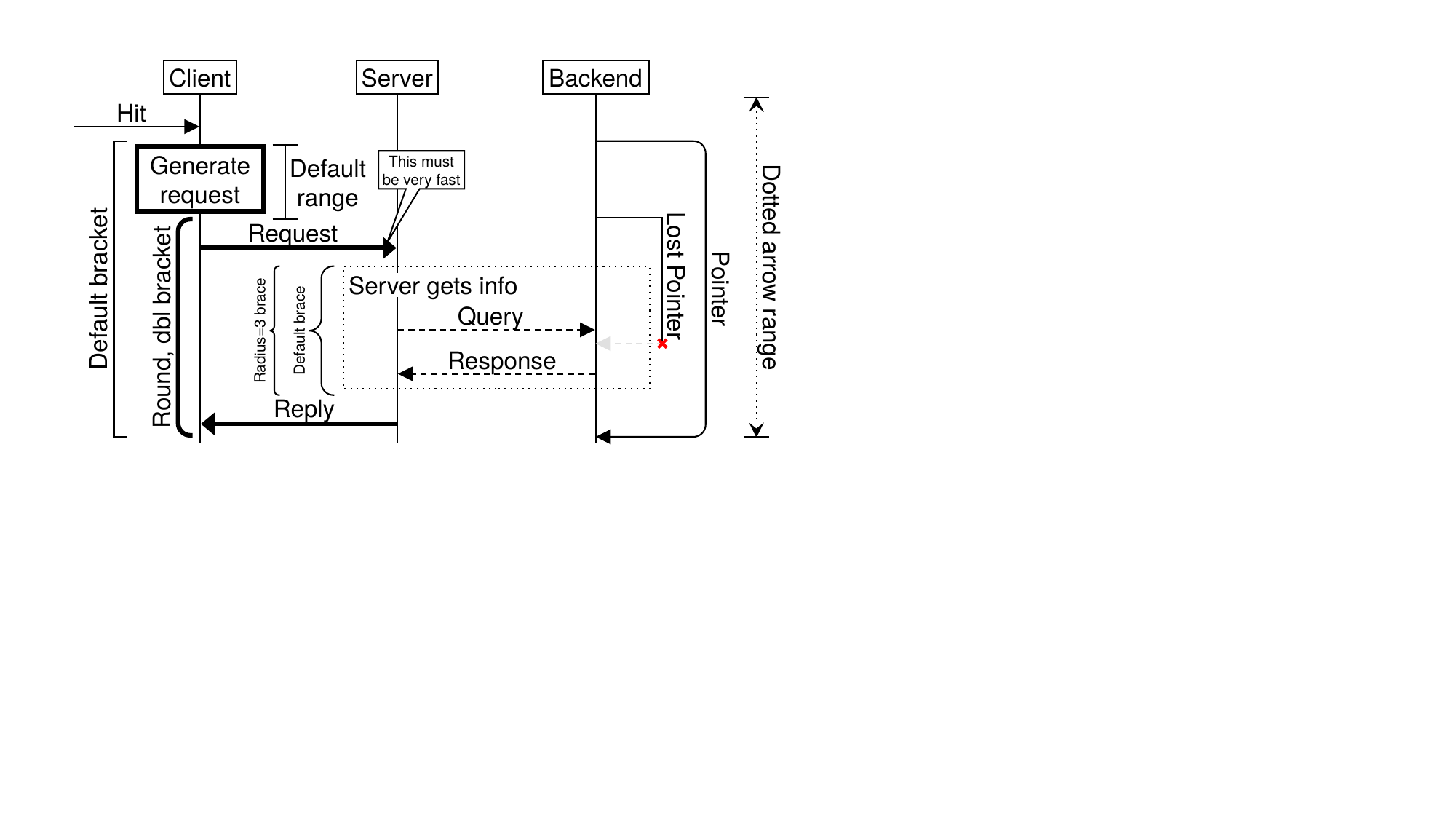

Client
Server
Backend
Hit

Generate
request

This must
be very fast
Default
range

Request

Dotted arrow range
Lost Pointer

Server gets info
Default bracket
Pointer
Query
Round, dbl bracket
Radius=3 brace
Default brace

Response
Reply